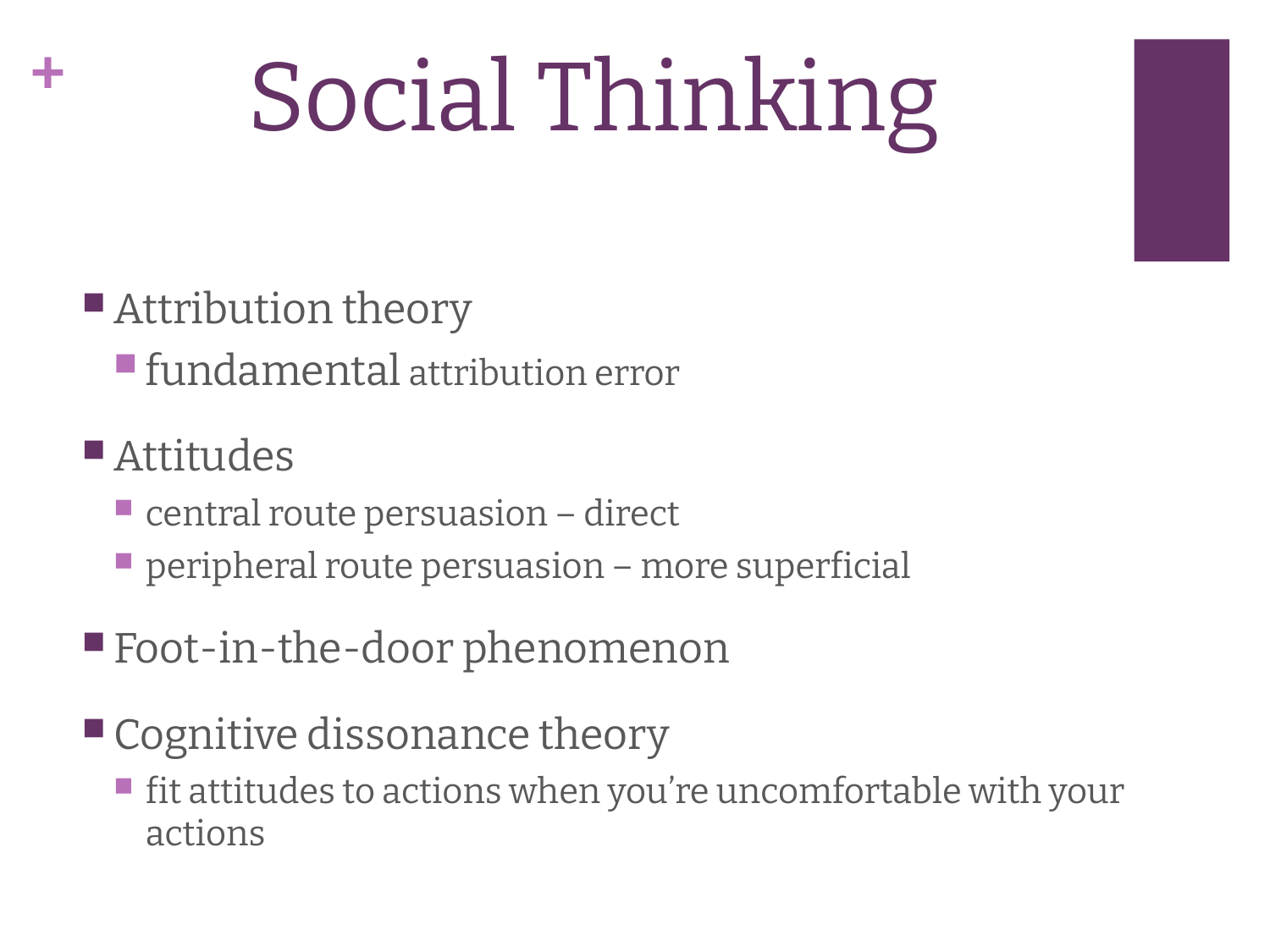

# Social Thinking

Attribution theory
fundamental attribution error
Attitudes
central route persuasion – direct
peripheral route persuasion – more superficial
Foot-in-the-door phenomenon
Cognitive dissonance theory
fit attitudes to actions when you’re uncomfortable with your actions